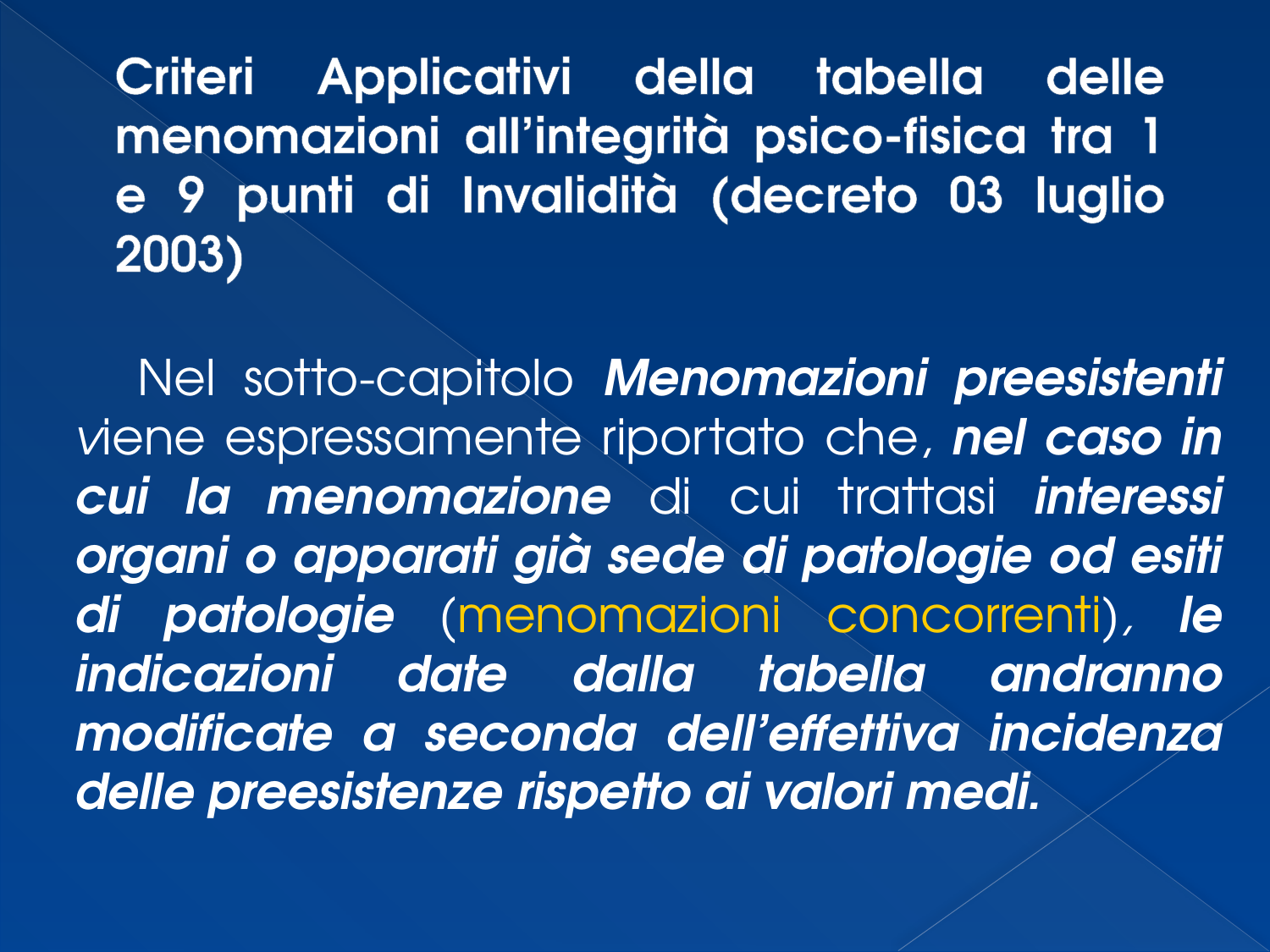

# Criteri Applicativi della tabella delle menomazioni all’integrità psico-fisica tra 1 e 9 punti di Invalidità (decreto 03 luglio 2003)
    Nel sotto-capitolo Menomazioni preesistenti viene espressamente riportato che, nel caso in cui la menomazione di cui trattasi interessi organi o apparati già sede di patologie od esiti di patologie (menomazioni concorrenti), le indicazioni date dalla tabella andranno modificate a seconda dell’effettiva incidenza delle preesistenze rispetto ai valori medi.